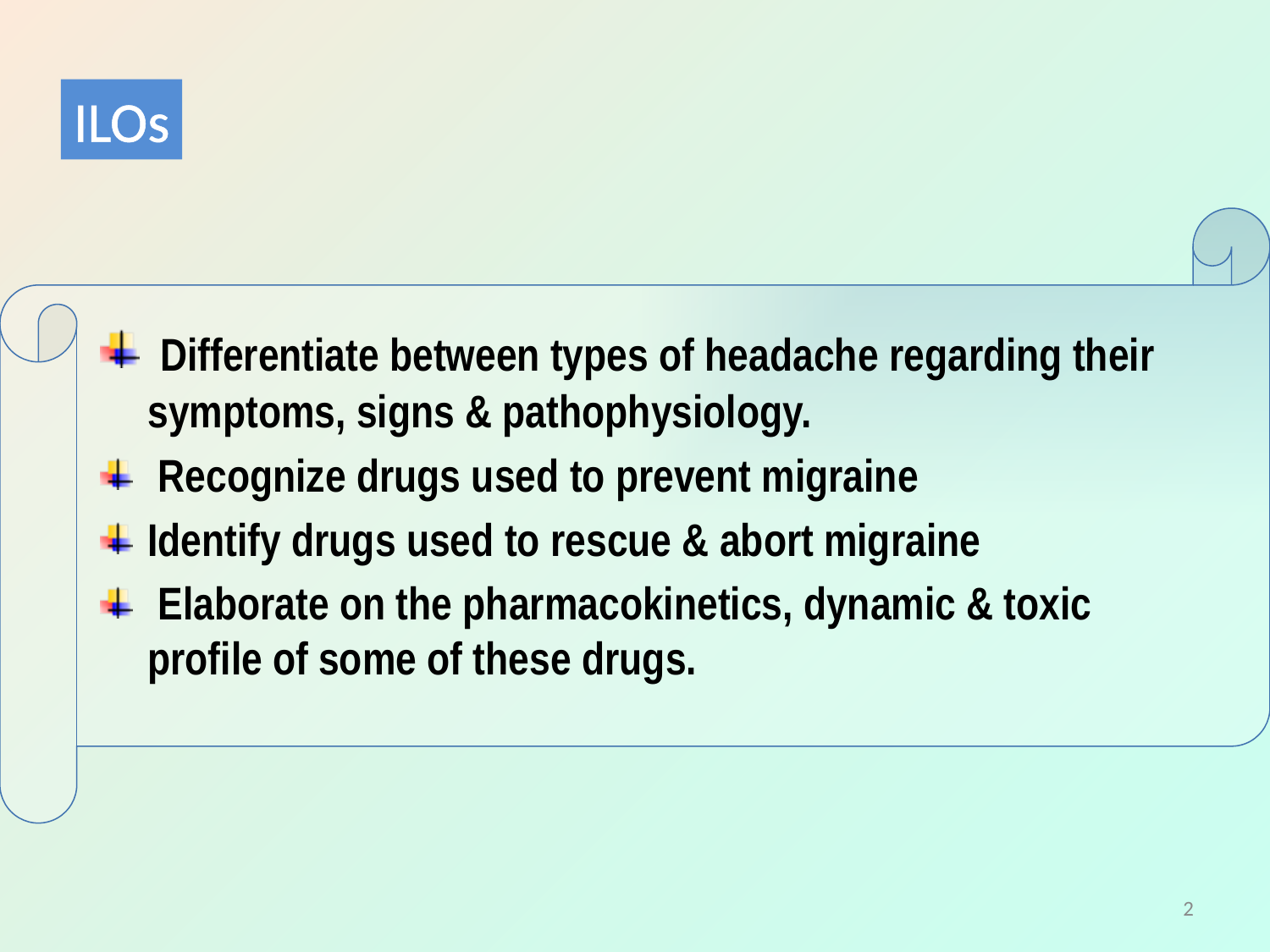

ILOs

 Differentiate between types of headache regarding their symptoms, signs & pathophysiology.
 Recognize drugs used to prevent migraine
Identify drugs used to rescue & abort migraine
 Elaborate on the pharmacokinetics, dynamic & toxic profile of some of these drugs.
2